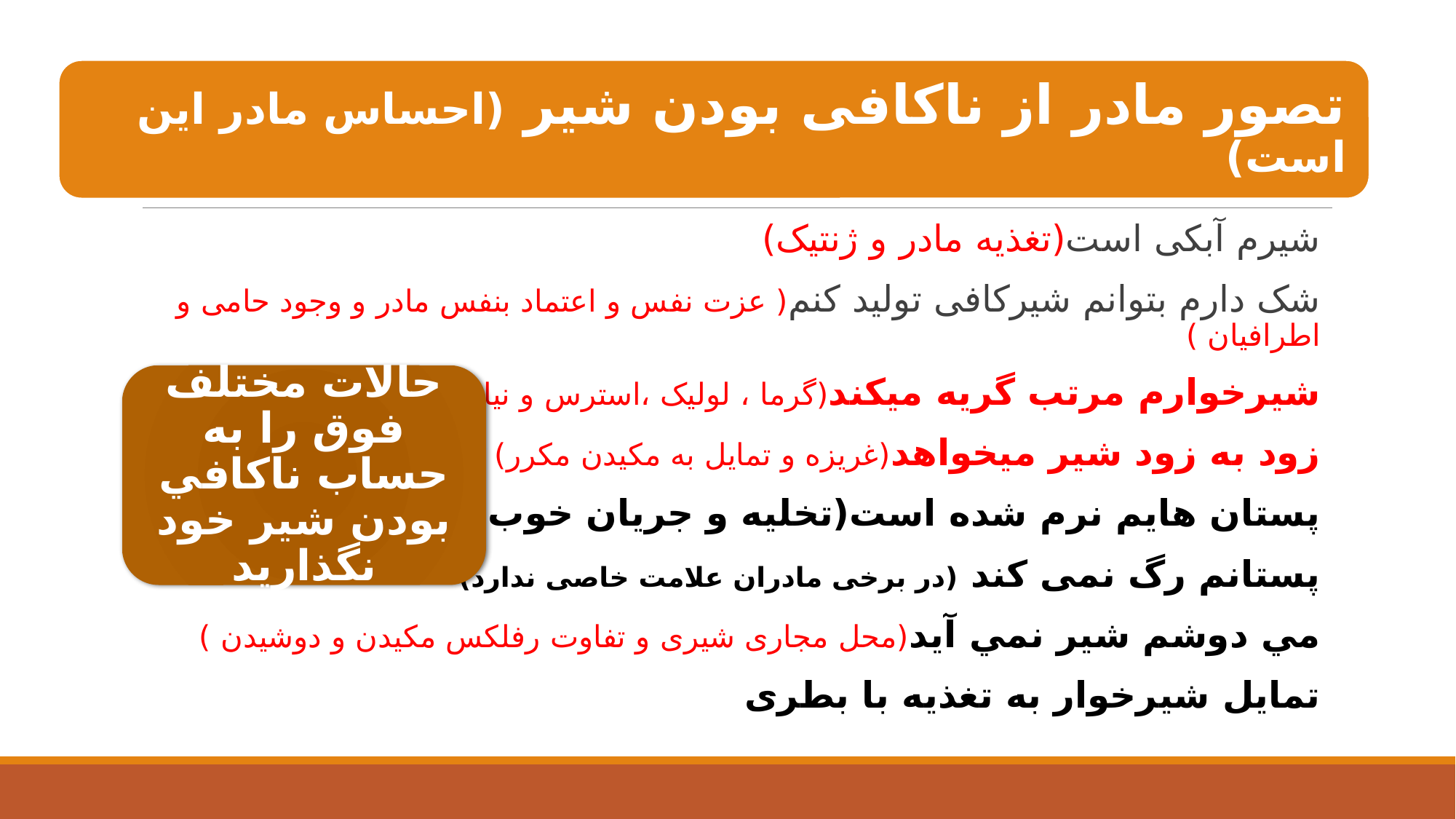

تصور مادر از ناکافی بودن شير (احساس مادر این است)
شیرم آبکی است(تغذیه مادر و ژنتیک)
شک دارم بتوانم شیرکافی تولید کنم( عزت نفس و اعتماد بنفس مادر و وجود حامی و اطرافیان )
شيرخوارم مرتب گريه میكند(گرما ، لولیک ،استرس و نیاز به اغوش )
زود به زود شير ميخواهد(غریزه و تمایل به مکیدن مکرر)
پستان هایم نرم شده است(تخلیه و جریان خوب شیر)
پستانم رگ نمی كند (در برخی مادران علامت خاصی ندارد)
مي دوشم شير نمي آيد(محل مجاری شیری و تفاوت رفلکس مکیدن و دوشیدن )
تمایل شیرخوار به تغذیه با بطری

حالات مختلف فوق را به حساب ناكافي بودن شير خود نگذاريد